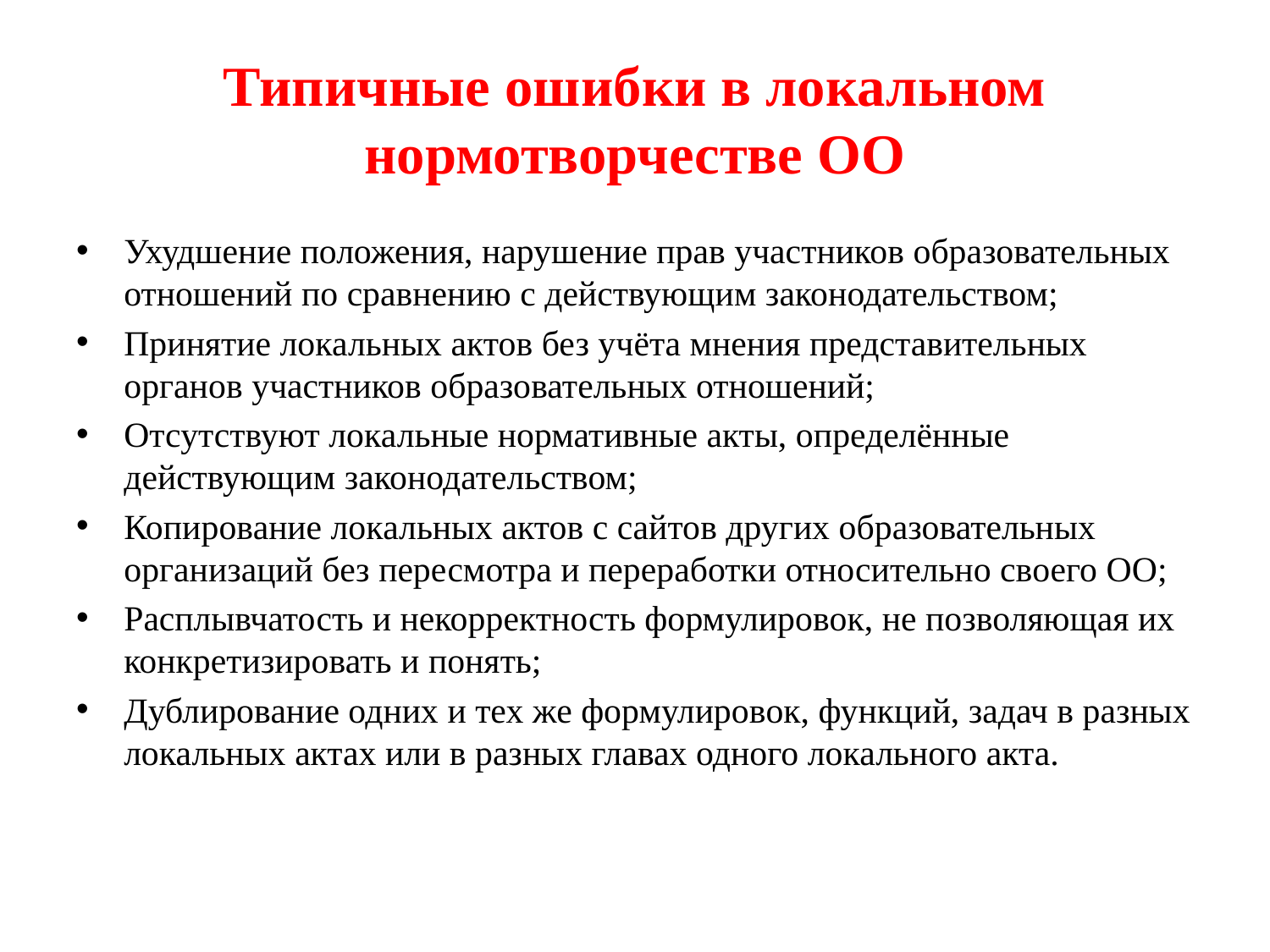

# Типичные ошибки в локальном нормотворчестве ОО
Ухудшение положения, нарушение прав участников образовательных отношений по сравнению с действующим законодательством;
Принятие локальных актов без учёта мнения представительных органов участников образовательных отношений;
Отсутствуют локальные нормативные акты, определённые действующим законодательством;
Копирование локальных актов с сайтов других образовательных организаций без пересмотра и переработки относительно своего ОО;
Расплывчатость и некорректность формулировок, не позволяющая их конкретизировать и понять;
Дублирование одних и тех же формулировок, функций, задач в разных локальных актах или в разных главах одного локального акта.